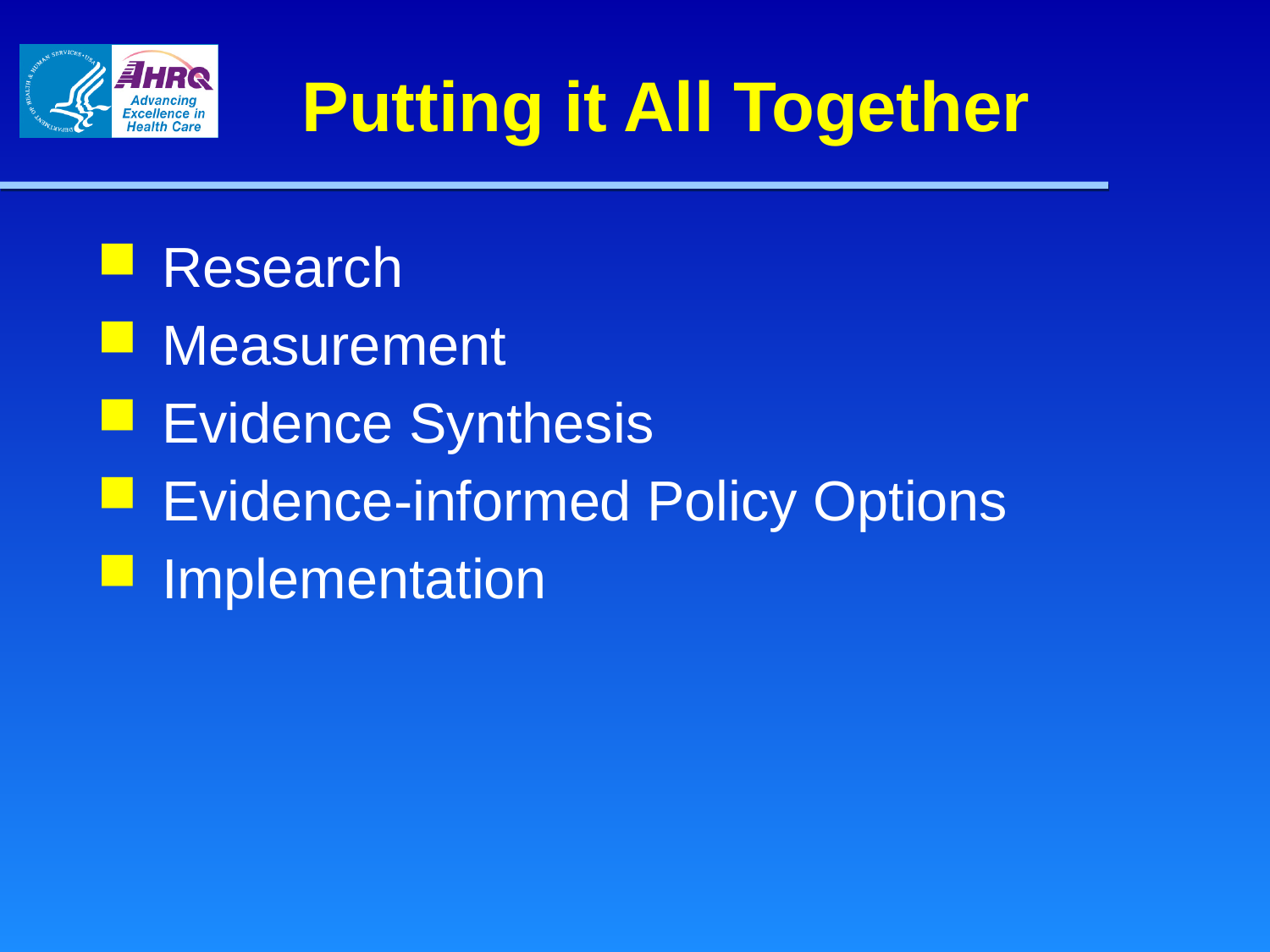

# Putting it All Together
Research
Measurement
Evidence Synthesis
Evidence-informed Policy Options
Implementation